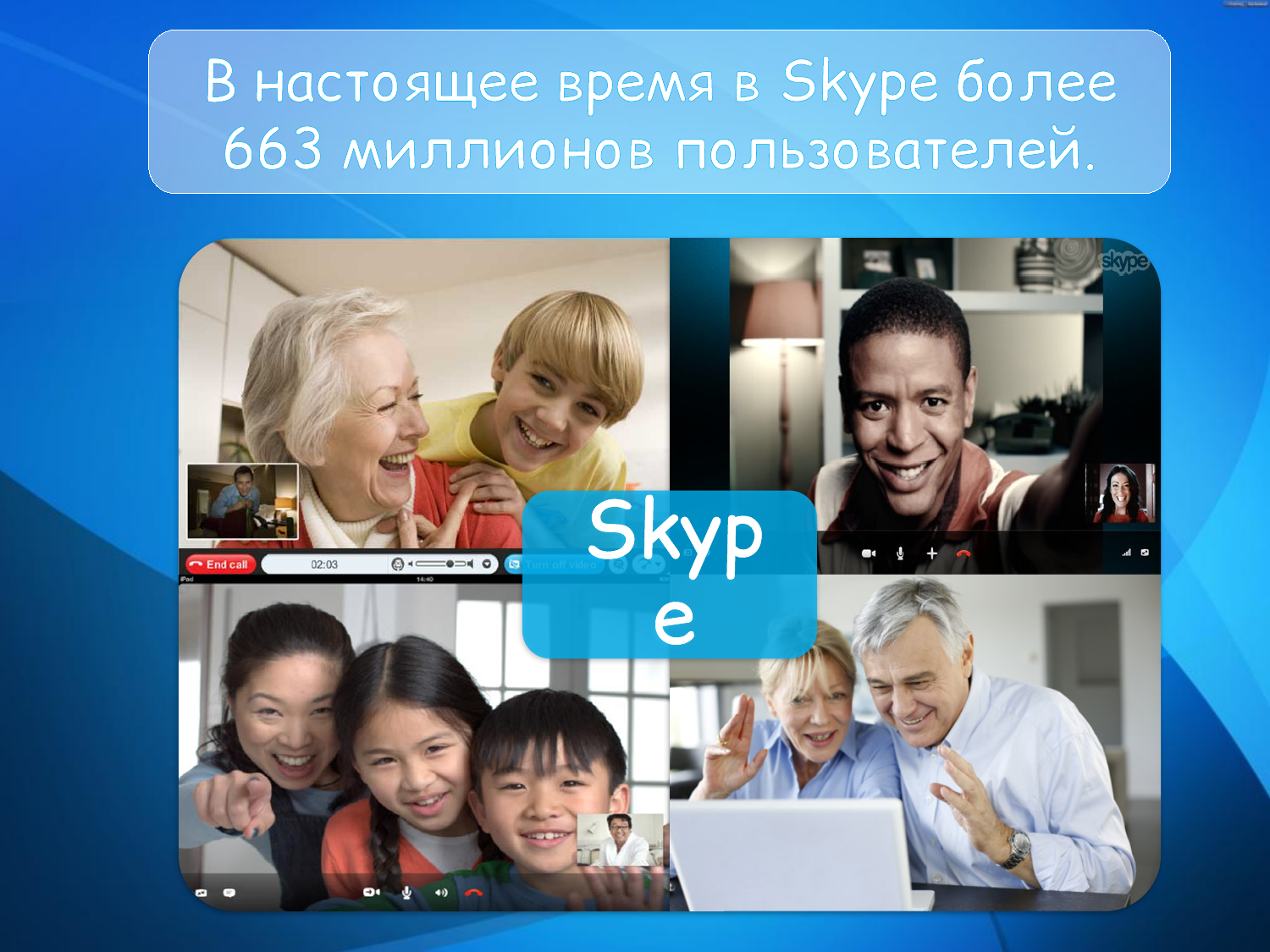

В настоящее время в Skype более 663 миллионов пользователей.
Skype